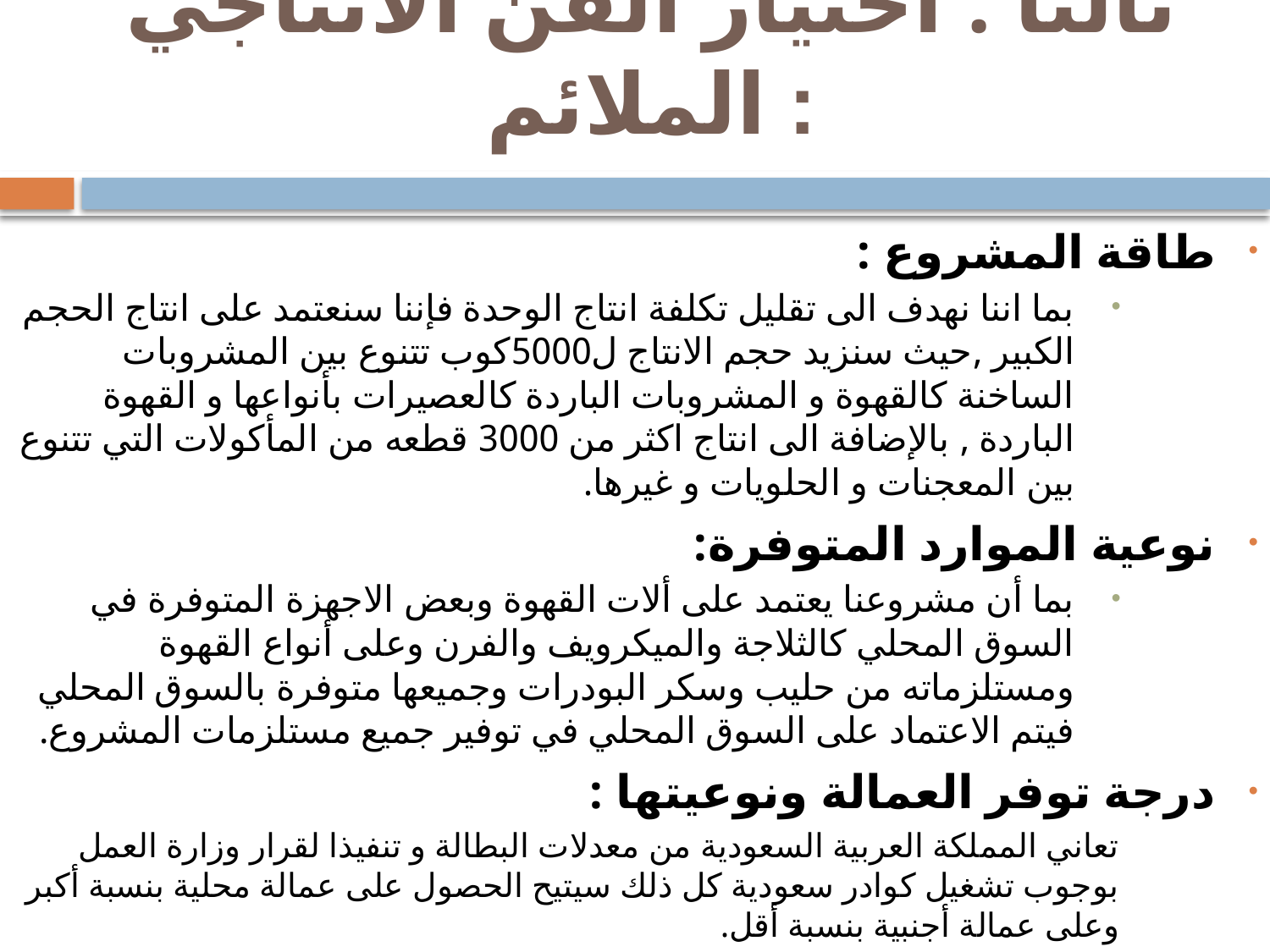

# ثالثًا : اختيار الفن الانتاجي الملائم :
طاقة المشروع :
بما اننا نهدف الى تقليل تكلفة انتاج الوحدة فإننا سنعتمد على انتاج الحجم الكبير ,حيث سنزيد حجم الانتاج ل5000كوب تتنوع بين المشروبات الساخنة كالقهوة و المشروبات الباردة كالعصيرات بأنواعها و القهوة الباردة , بالإضافة الى انتاج اكثر من 3000 قطعه من المأكولات التي تتنوع بين المعجنات و الحلويات و غيرها.
نوعية الموارد المتوفرة:
بما أن مشروعنا يعتمد على ألات القهوة وبعض الاجهزة المتوفرة في السوق المحلي كالثلاجة والميكرويف والفرن وعلى أنواع القهوة ومستلزماته من حليب وسكر البودرات وجميعها متوفرة بالسوق المحلي فيتم الاعتماد على السوق المحلي في توفير جميع مستلزمات المشروع.
درجة توفر العمالة ونوعيتها :
تعاني المملكة العربية السعودية من معدلات البطالة و تنفيذا لقرار وزارة العمل بوجوب تشغيل كوادر سعودية كل ذلك سيتيح الحصول على عمالة محلية بنسبة أكبر وعلى عمالة أجنبية بنسبة أقل.